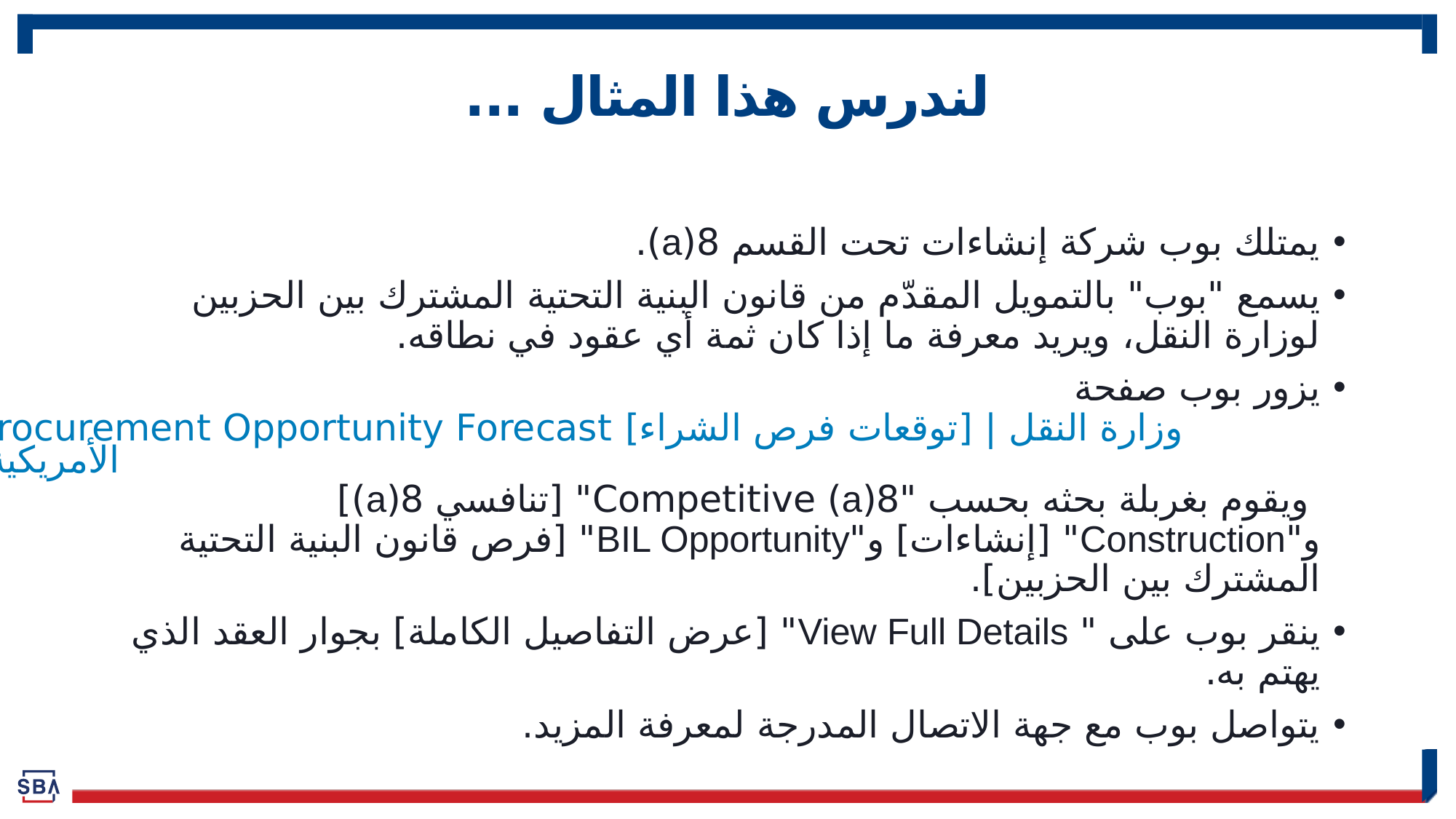

# لندرس هذا المثال ...
يمتلك بوب شركة إنشاءات تحت القسم 8(a).
يسمع "بوب" بالتمويل المقدّم من قانون البنية التحتية المشترك بين الحزبين لوزارة النقل، ويريد معرفة ما إذا كان ثمة أي عقود في نطاقه.
يزور بوب صفحة Procurement Opportunity Forecast [توقعات فرص الشراء] | وزارة النقل الأمريكية ويقوم بغربلة بحثه بحسب "8(a) Competitive" [تنافسي 8(a)] و"Construction" [إنشاءات] و"BIL Opportunity" [فرص قانون البنية التحتية المشترك بين الحزبين].
ينقر بوب على " View Full Details" [عرض التفاصيل الكاملة] بجوار العقد الذي يهتم به.
يتواصل بوب مع جهة الاتصال المدرجة لمعرفة المزيد.